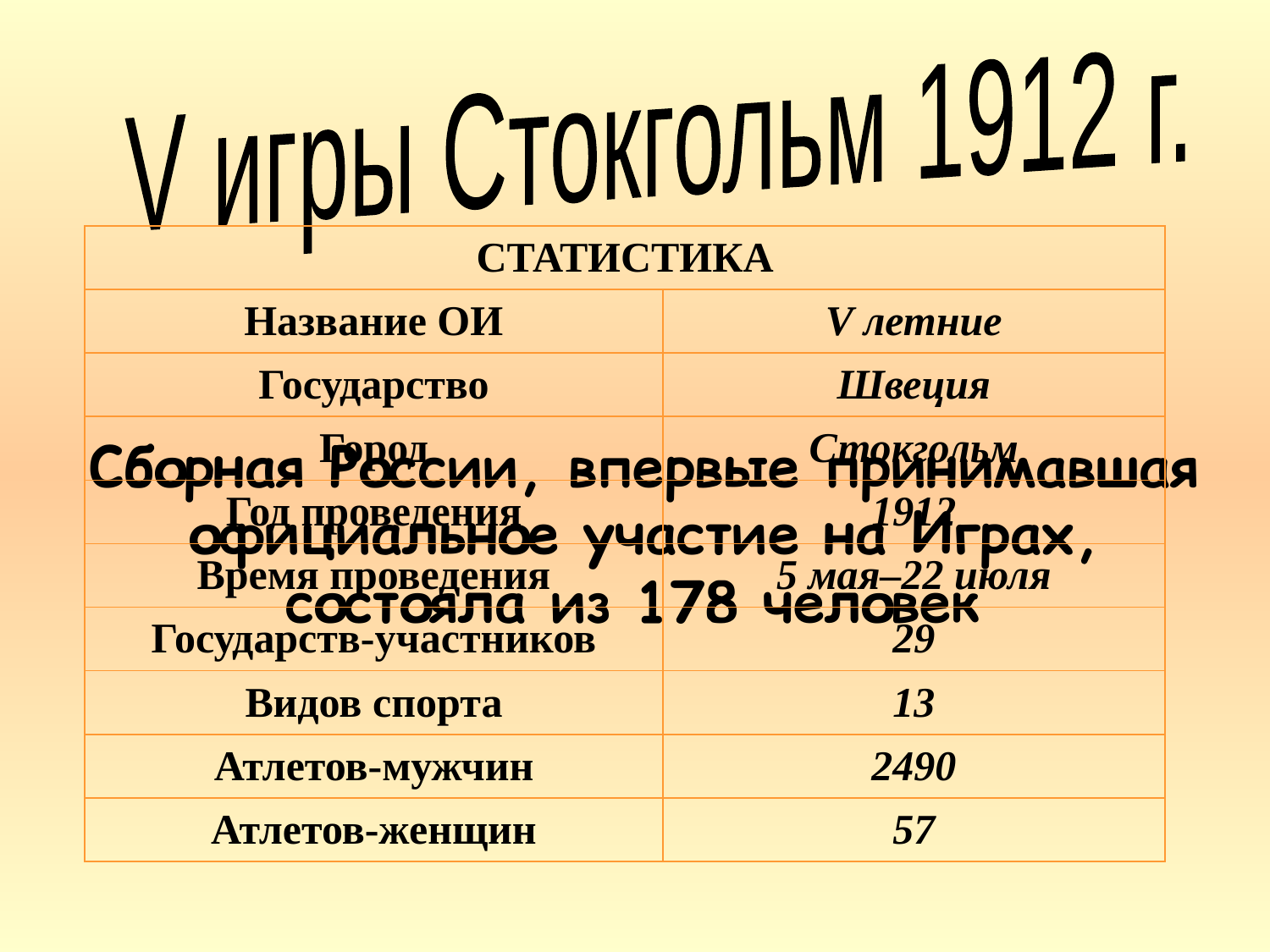

V игры Стокгольм 1912 г.
| CТАТИСТИКА |  |
| --- | --- |
| Название ОИ | V летние |
| Государство | Швеция |
| Город | Стокгольм |
| Год проведения | 1912 |
| Время проведения | 5 мая–22 июля |
| Государств-участников | 29 |
| Видов спорта | 13 |
| Атлетов-мужчин | 2490 |
| Атлетов-женщин | 57 |
Сборная России, впервые принимавшая официальное участие на Играх, состояла из 178 человек